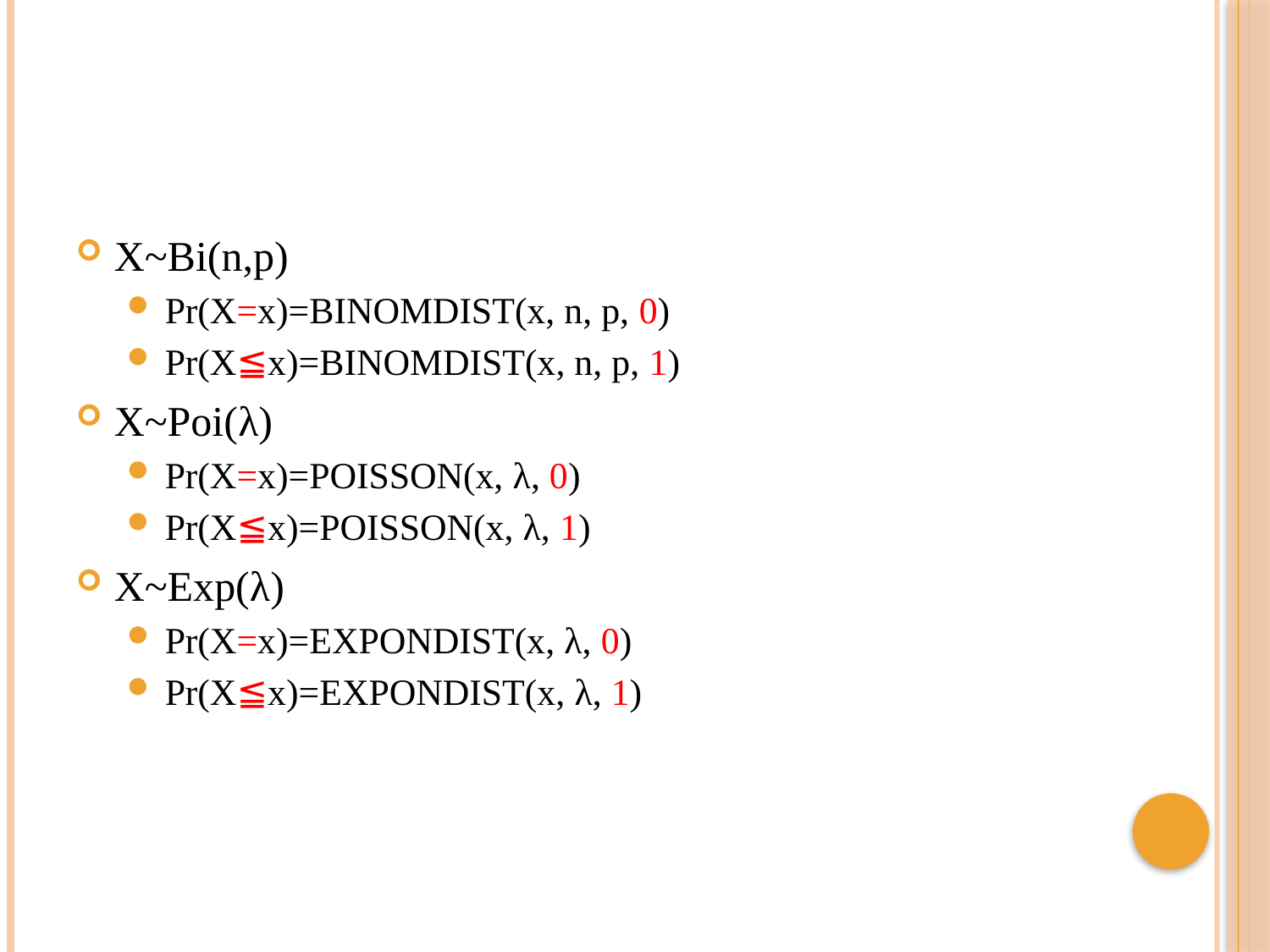

#
X~Bi(n,p)
Pr(X=x)=BINOMDIST(x, n, p, 0)
Pr(X≦x)=BINOMDIST(x, n, p, 1)
X~Poi(λ)
Pr(X=x)=POISSON(x, λ, 0)
Pr(X≦x)=POISSON(x, λ, 1)
X~Exp(λ)
Pr(X=x)=EXPONDIST(x, λ, 0)
Pr(X≦x)=EXPONDIST(x, λ, 1)